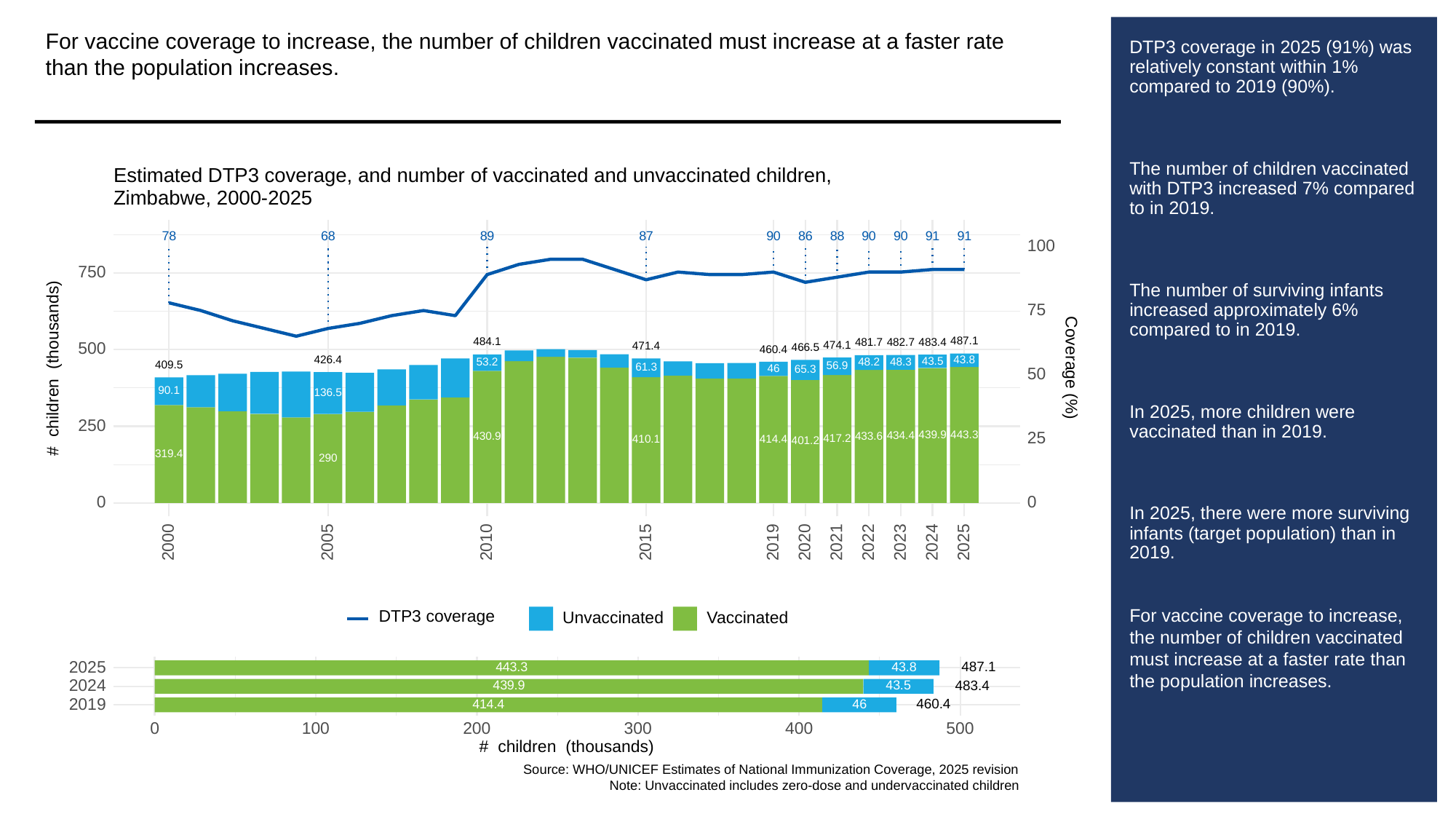

For vaccine coverage to increase, the number of children vaccinated must increase at a faster rate than the population increases.
# DTP3 coverage in 2025 (91%) was relatively constant within 1% compared to 2019 (90%).

The number of children vaccinated with DTP3 increased 7% compared to in 2019.

The number of surviving infants increased approximately 6% compared to in 2019.

In 2025, more children were vaccinated than in 2019.

In 2025, there were more surviving infants (target population) than in 2019.

For vaccine coverage to increase, the number of children vaccinated must increase at a faster rate than the population increases.

Estimated DTP3 coverage, and number of vaccinated and unvaccinated children,
Zimbabwe, 2000-2025

78
68
89
87
90
86
88
90
90
91
91

100

750

75

487.1
484.1
483.4
482.7
481.7
474.1
471.4
500
466.5
460.4

426.4
43.8

43.5

48.3

48.2
53.2

#  children  (thousands)
Coverage (%)
409.5

56.9

61.3
46

65.3

50

90.1

136.5

250

443.3
439.9
434.4
433.6
25
430.9
417.2
414.4
410.1
401.2
319.4
290

0
0

2023
2000
2005
2010
2015
2019
2020
2021
2022
2024
2025

DTP3 coverage
Unvaccinated
Vaccinated

2025
487.1
443.3
43.8

2024
483.4
439.9
43.5

2019
460.4
46
414.4

300
0
100
200
400
500
#  children  (thousands)
Source: WHO/UNICEF Estimates of National Immunization Coverage, 2025 revision
Note: Unvaccinated includes zero-dose and undervaccinated children